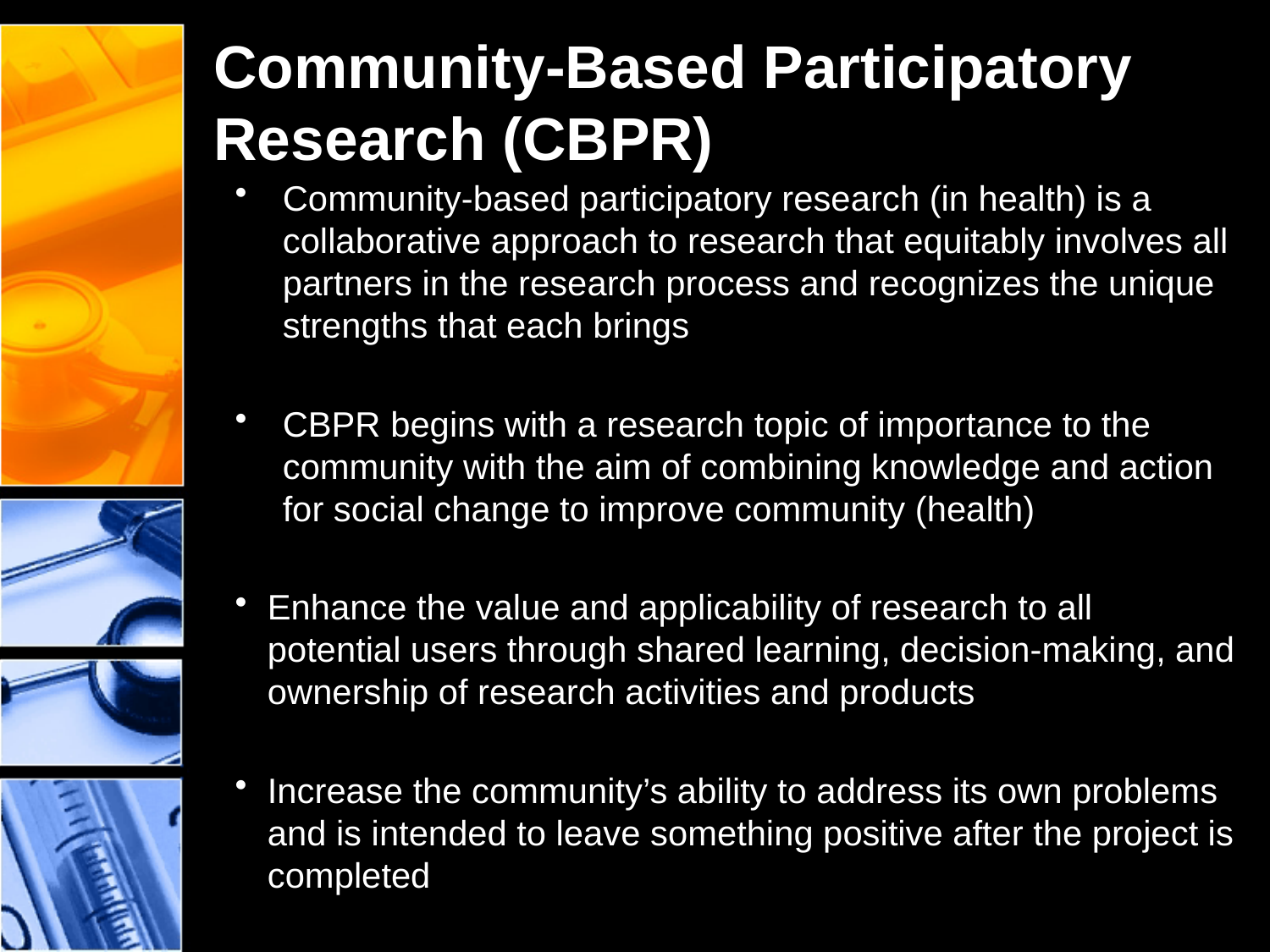

Community-Based Participatory Research (CBPR)
Community-based participatory research (in health) is a collaborative approach to research that equitably involves all partners in the research process and recognizes the unique strengths that each brings

CBPR begins with a research topic of importance to the community with the aim of combining knowledge and action for social change to improve community (health)

Enhance the value and applicability of research to all potential users through shared learning, decision-making, and ownership of research activities and products

Increase the community’s ability to address its own problems and is intended to leave something positive after the project is completed